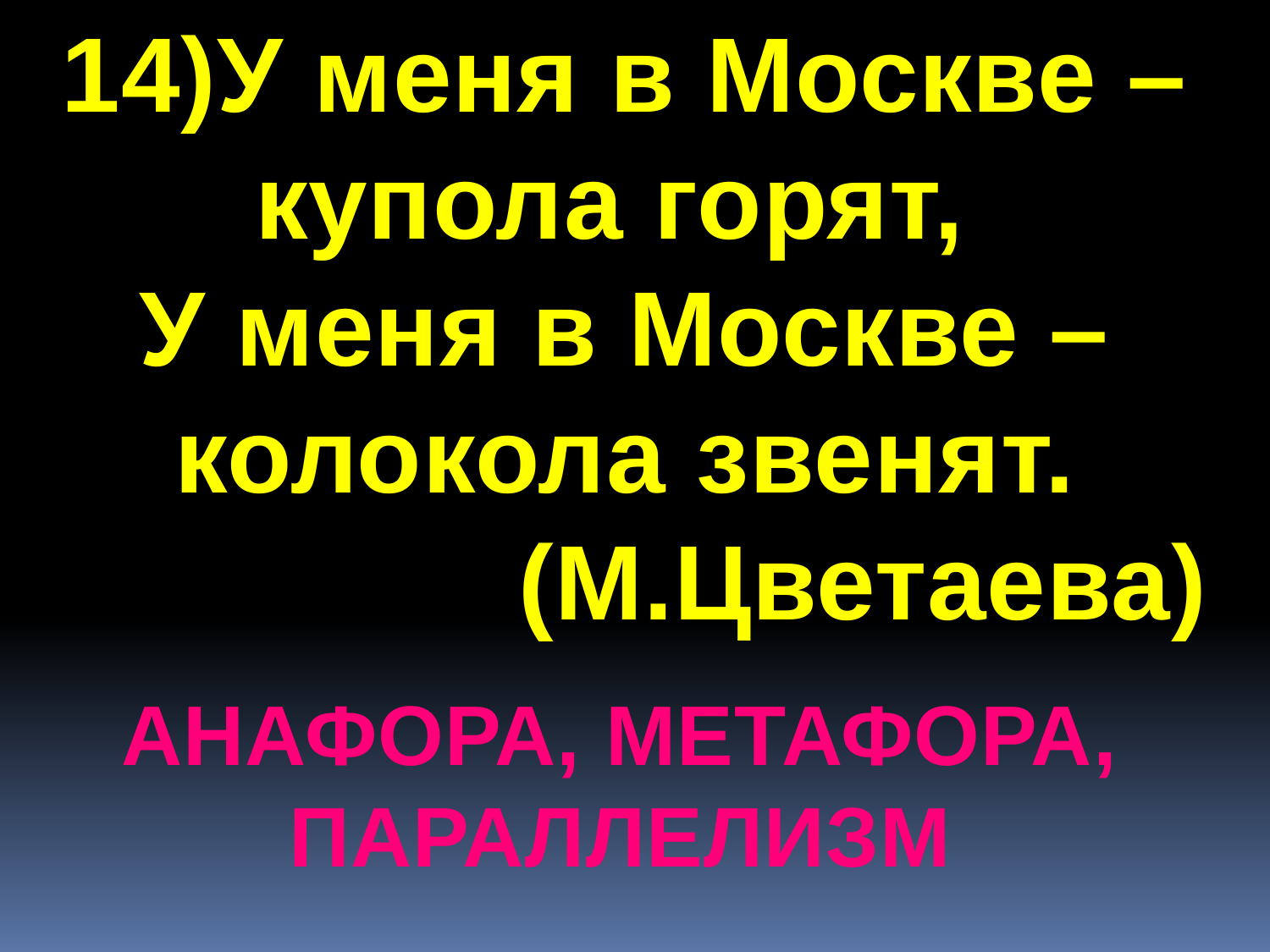

14)У меня в Москве – купола горят,
У меня в Москве – колокола звенят.
(М.Цветаева)
АНАФОРА, МЕТАФОРА, ПАРАЛЛЕЛИЗМ